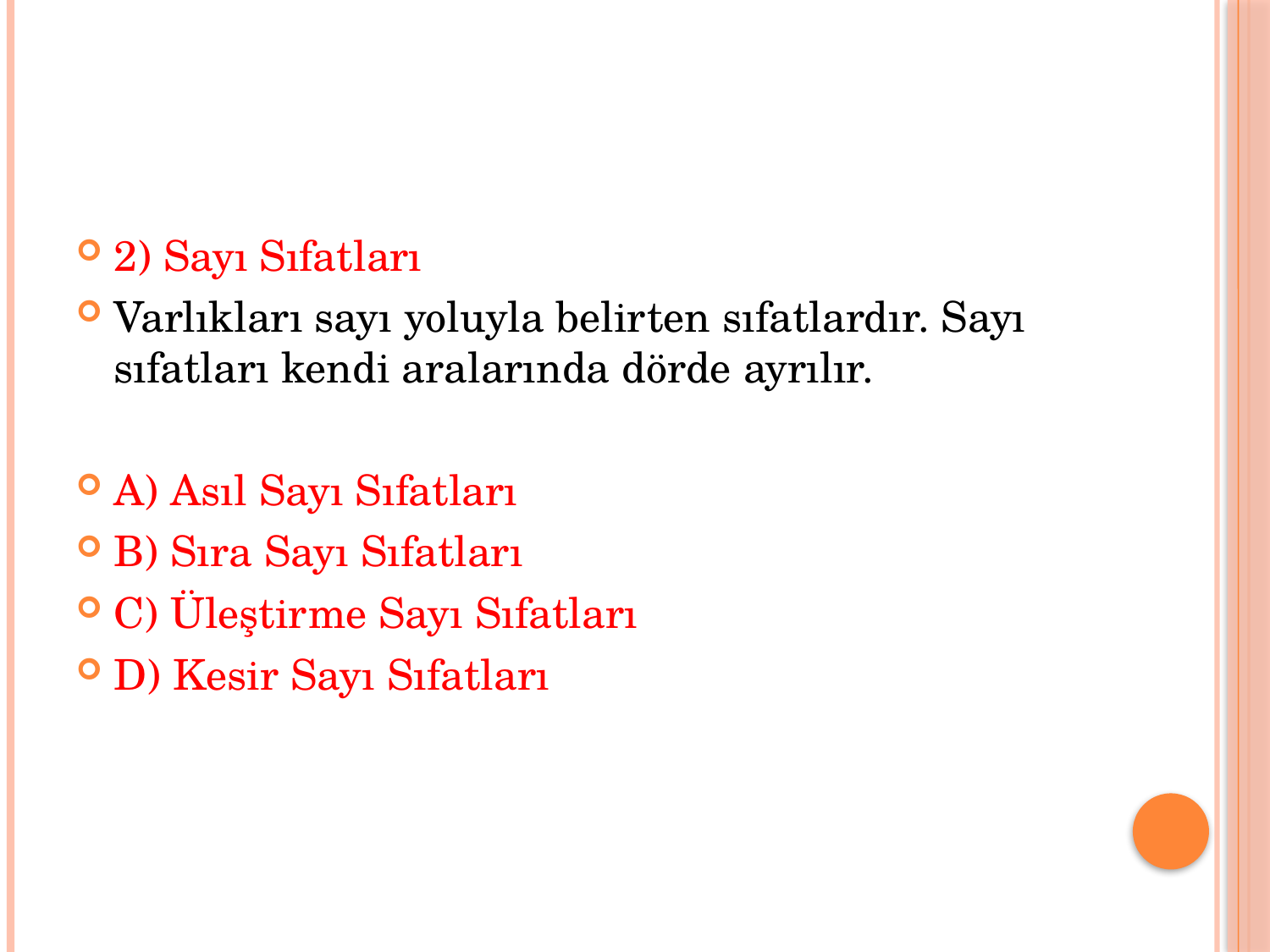

#
2) Sayı Sıfatları
Varlıkları sayı yoluyla belirten sıfatlardır. Sayı sıfatları kendi aralarında dörde ayrılır.

A) Asıl Sayı Sıfatları
B) Sıra Sayı Sıfatları
C) Üleştirme Sayı Sıfatları
D) Kesir Sayı Sıfatları